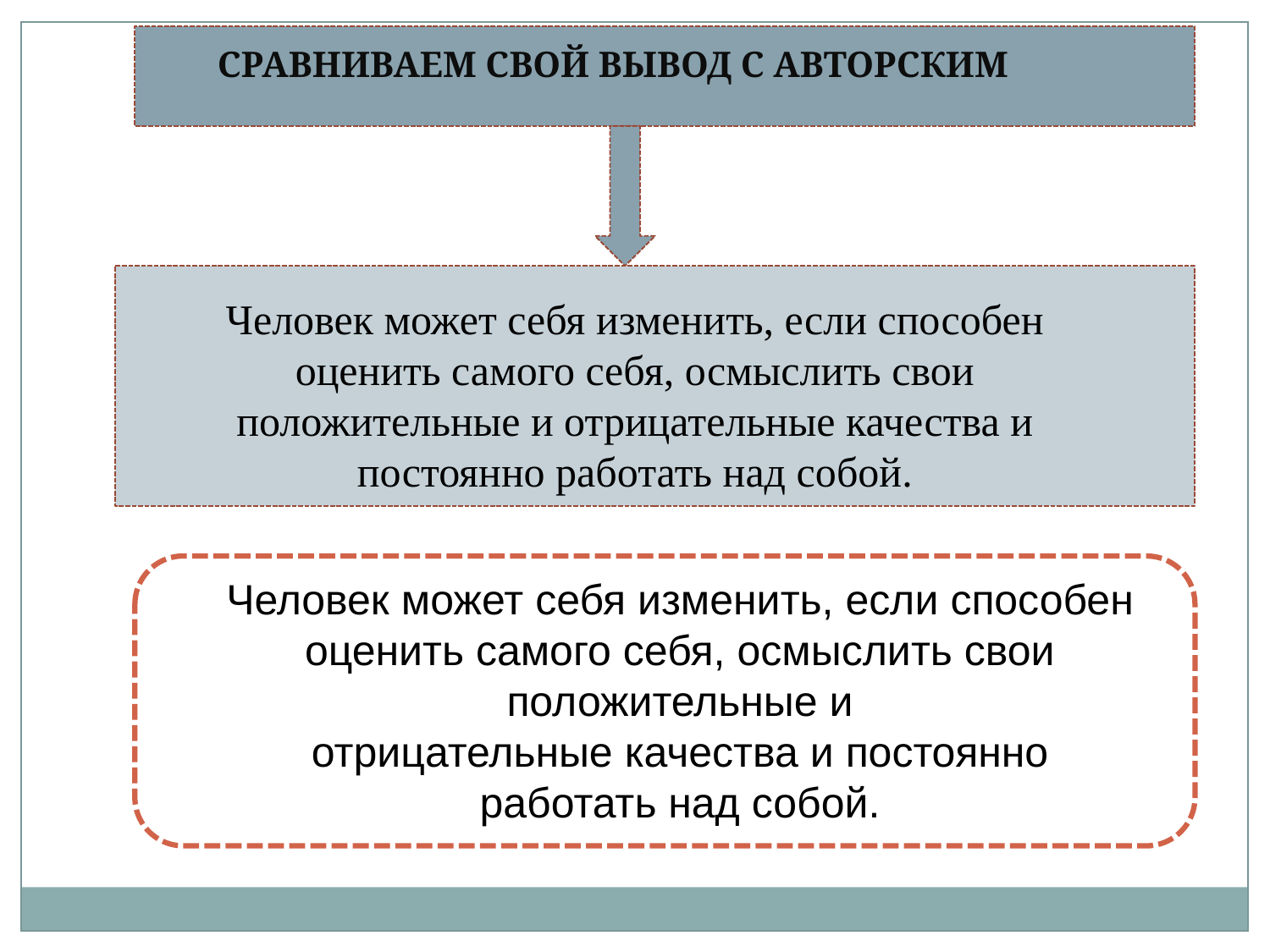

СРАВНИВАЕМ СВОЙ ВЫВОД С АВТОРСКИМ

Человек может себя изменить, если способен оценить самого себя, осмыслить свои положительные и отрицательные качества и постоянно работать над собой.
, если способен свои положительные и
отрицательные качества и постоянно работать над
может себя изменить, если положительные и
отрицательные качества и постоянно работать над
собой.
Человек может себя изменить, если способен оценить самого себя, осмыслить свои положительные и
отрицательные качества и постоянно работать над собой.